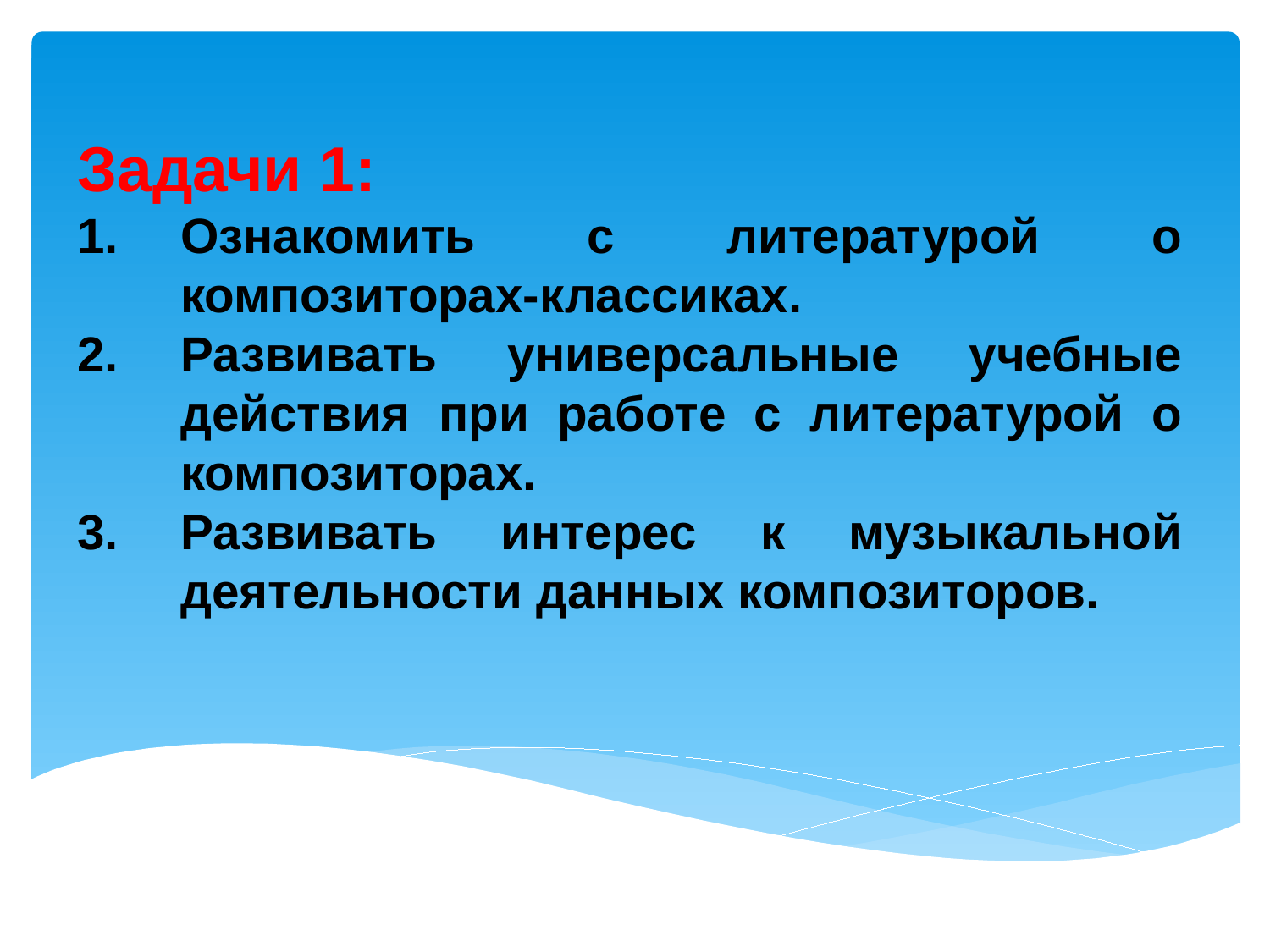

Задачи 1:
Ознакомить с литературой о композиторах-классиках.
Развивать универсальные учебные действия при работе с литературой о композиторах.
Развивать интерес к музыкальной деятельности данных композиторов.